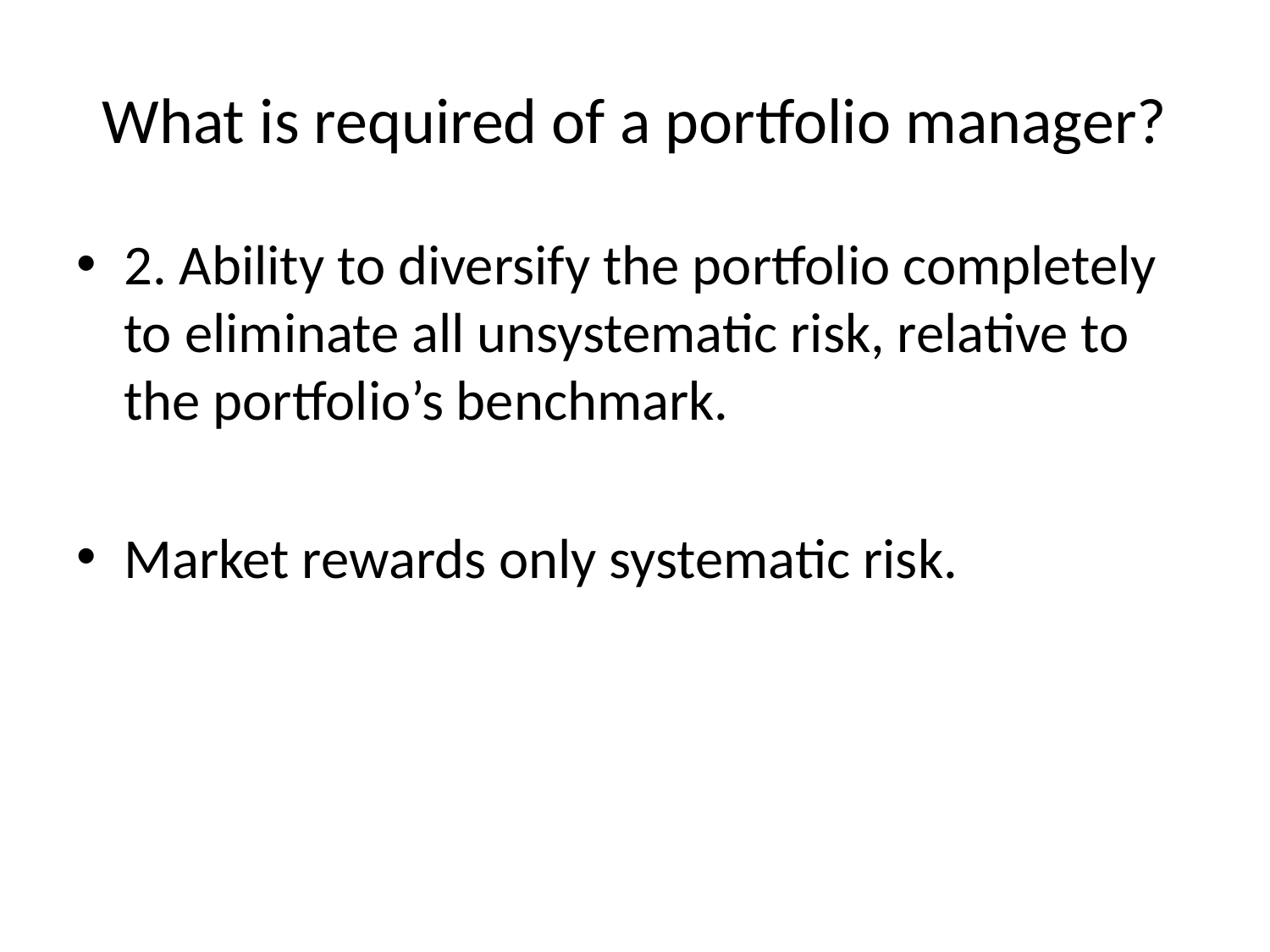

# What is required of a portfolio manager?
2. Ability to diversify the portfolio completely to eliminate all unsystematic risk, relative to the portfolio’s benchmark.

Market rewards only systematic risk.